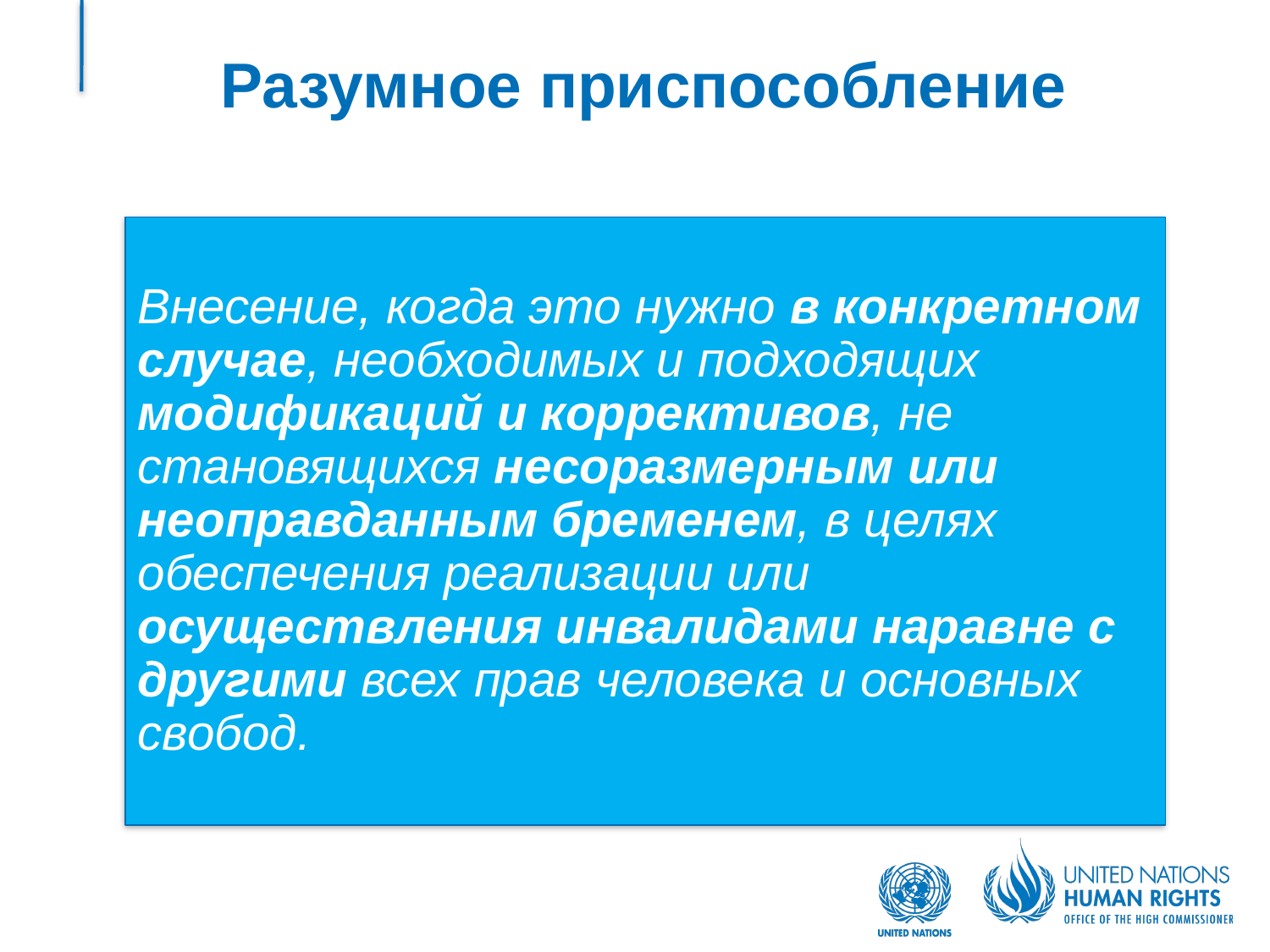

# Разумное приспособление
Внесение, когда это нужно в конкретном случае, необходимых и подходящих модификаций и коррективов, не становящихся несоразмерным или неоправданным бременем, в целях обеспечения реализации или осуществления инвалидами наравне с другими всех прав человека и основных свобод.